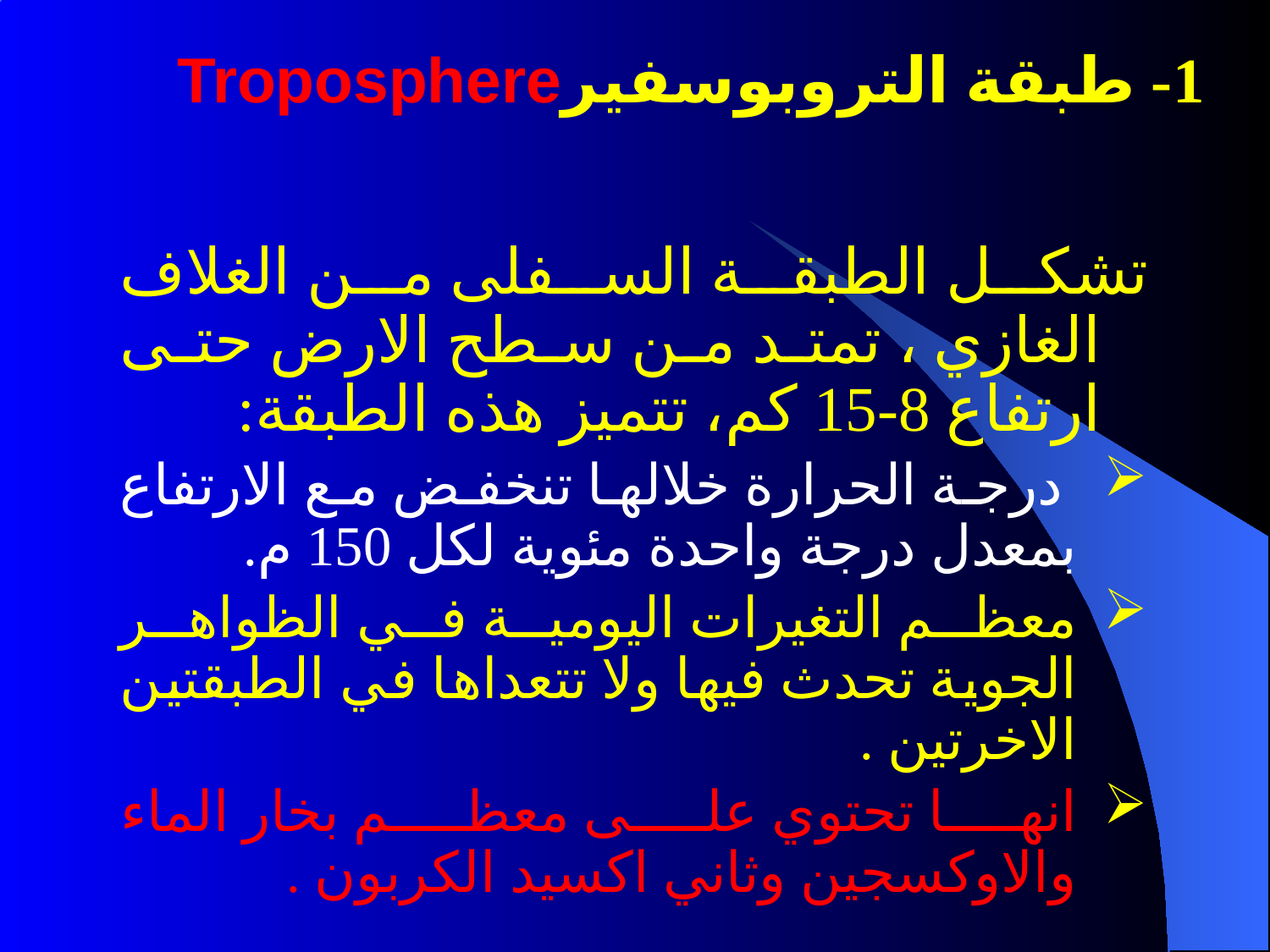

# 1- طبقة التروبوسفيرTroposphere
تشكل الطبقة السفلى من الغلاف الغازي ، تمتد من سطح الارض حتى ارتفاع 8-15 كم، تتميز هذه الطبقة:
 درجة الحرارة خلالها تنخفض مع الارتفاع بمعدل درجة واحدة مئوية لكل 150 م.
معظم التغيرات اليومية في الظواهر الجوية تحدث فيها ولا تتعداها في الطبقتين الاخرتين .
انها تحتوي على معظم بخار الماء والاوكسجين وثاني اكسيد الكربون .